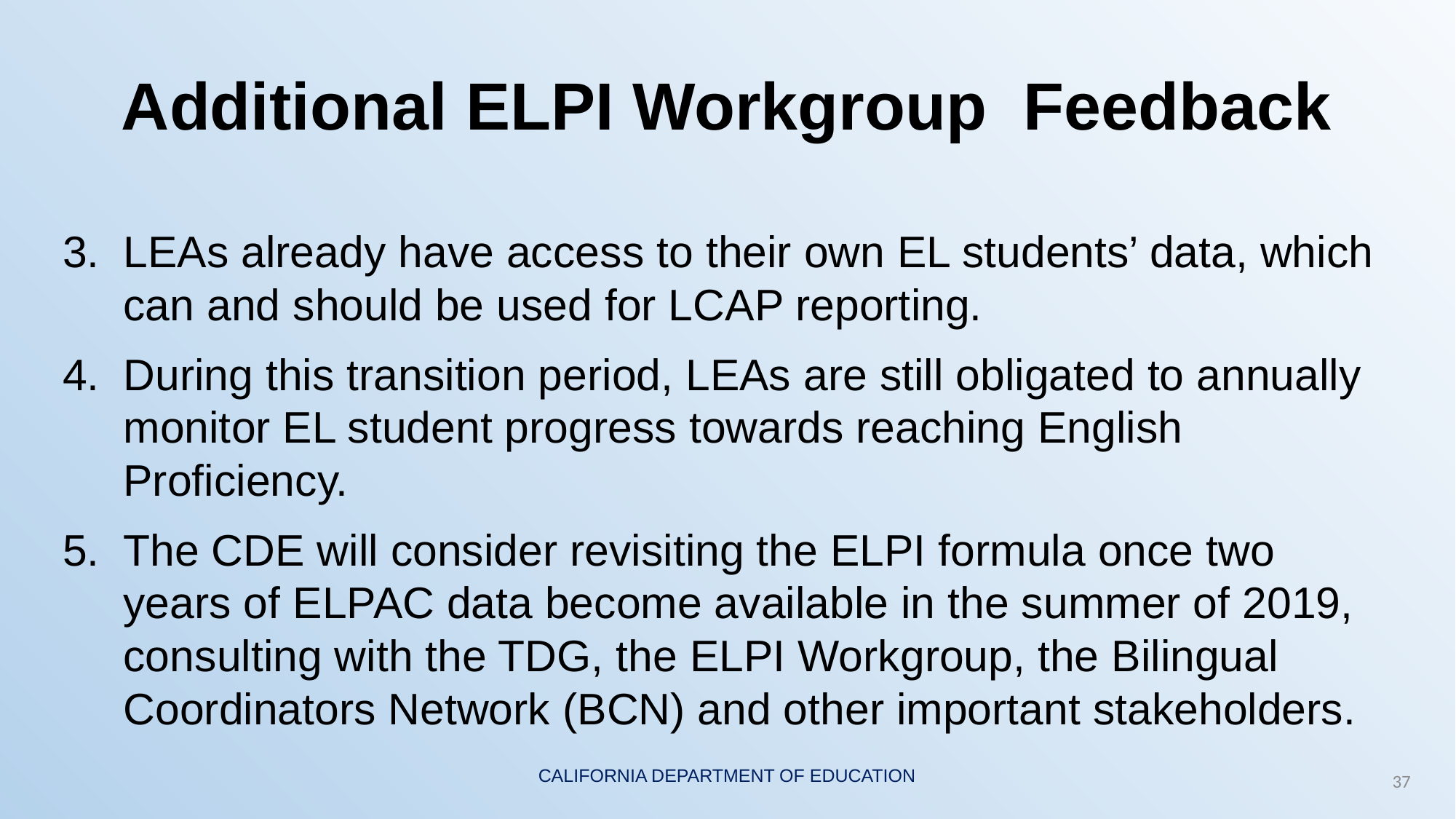

# Additional ELPI Workgroup  Feedback
LEAs already have access to their own EL students’ data, which can and should be used for LCAP reporting.
During this transition period, LEAs are still obligated to annually monitor EL student progress towards reaching English Proficiency.
The CDE will consider revisiting the ELPI formula once two years of ELPAC data become available in the summer of 2019, consulting with the TDG, the ELPI Workgroup, the Bilingual Coordinators Network (BCN) and other important stakeholders.
37